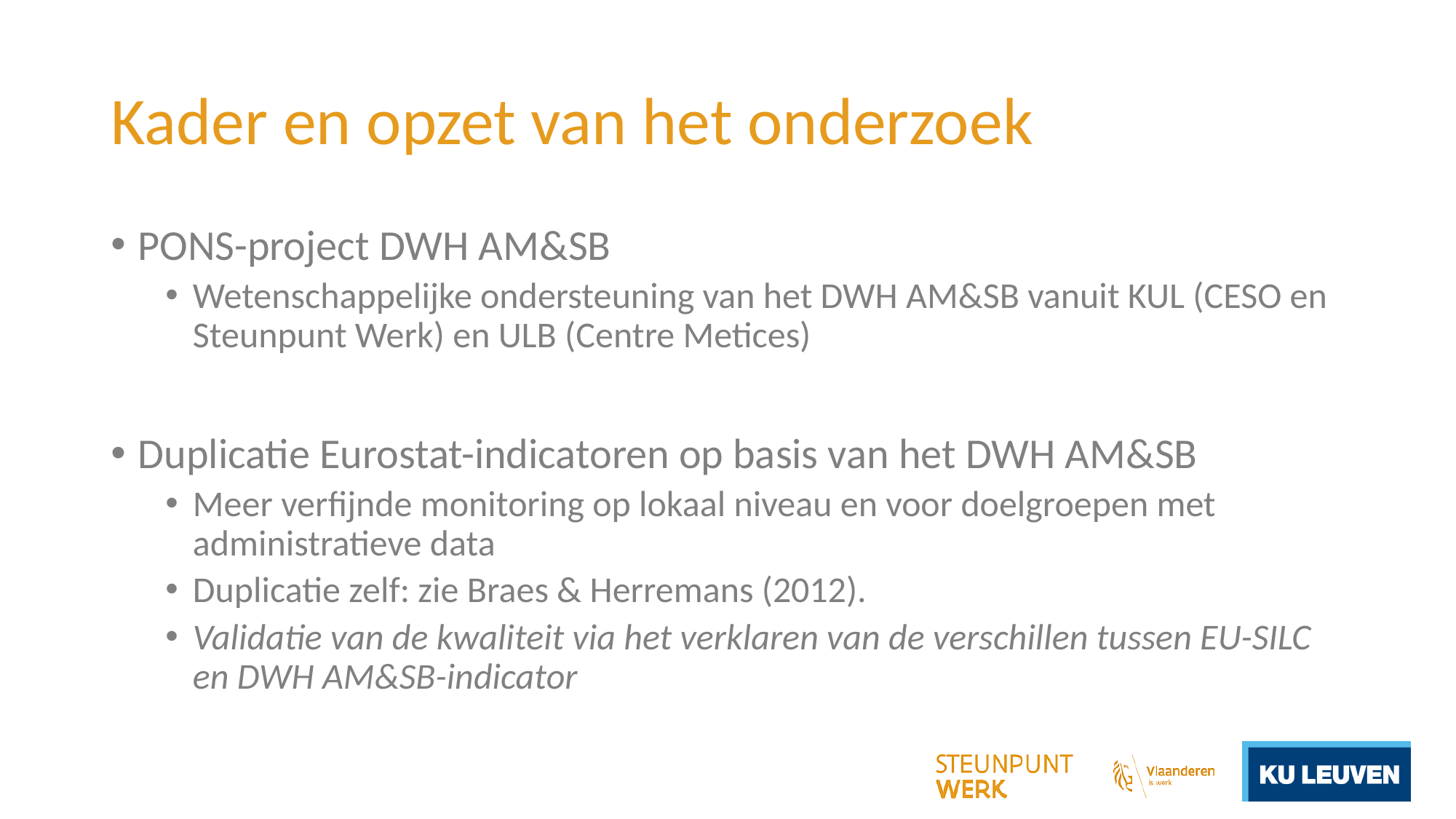

# Kader en opzet van het onderzoek
PONS-project DWH AM&SB
Wetenschappelijke ondersteuning van het DWH AM&SB vanuit KUL (CESO en Steunpunt Werk) en ULB (Centre Metices)

Duplicatie Eurostat-indicatoren op basis van het DWH AM&SB
Meer verfijnde monitoring op lokaal niveau en voor doelgroepen met administratieve data
Duplicatie zelf: zie Braes & Herremans (2012).
Validatie van de kwaliteit via het verklaren van de verschillen tussen EU-SILC en DWH AM&SB-indicator